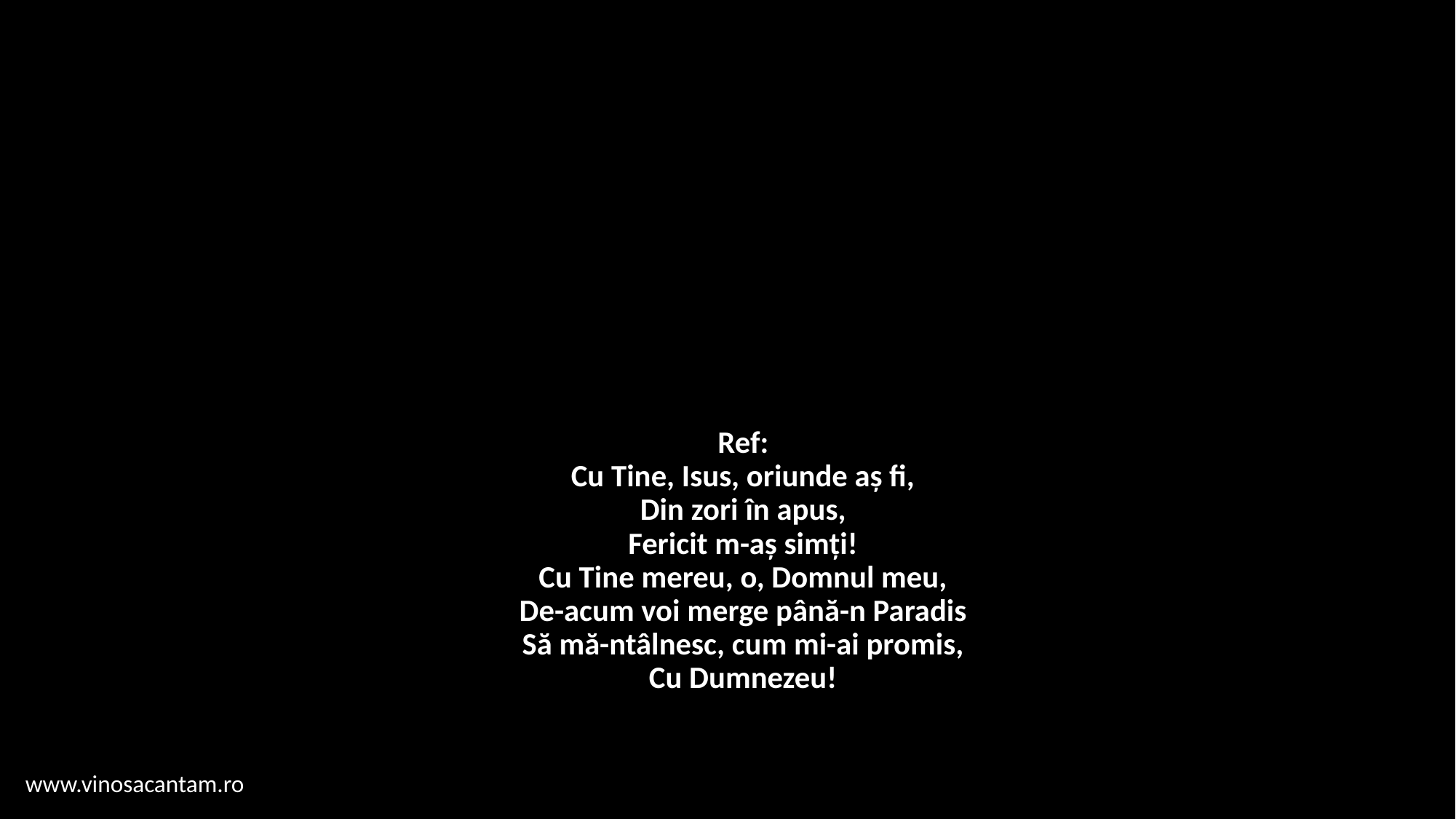

# Ref: Cu Tine, Isus, oriunde aș fi, Din zori în apus, Fericit m-aș simți! Cu Tine mereu, o, Domnul meu, De-acum voi merge până-n Paradis Să mă-ntâlnesc, cum mi-ai promis, Cu Dumnezeu!
www.vinosacantam.ro